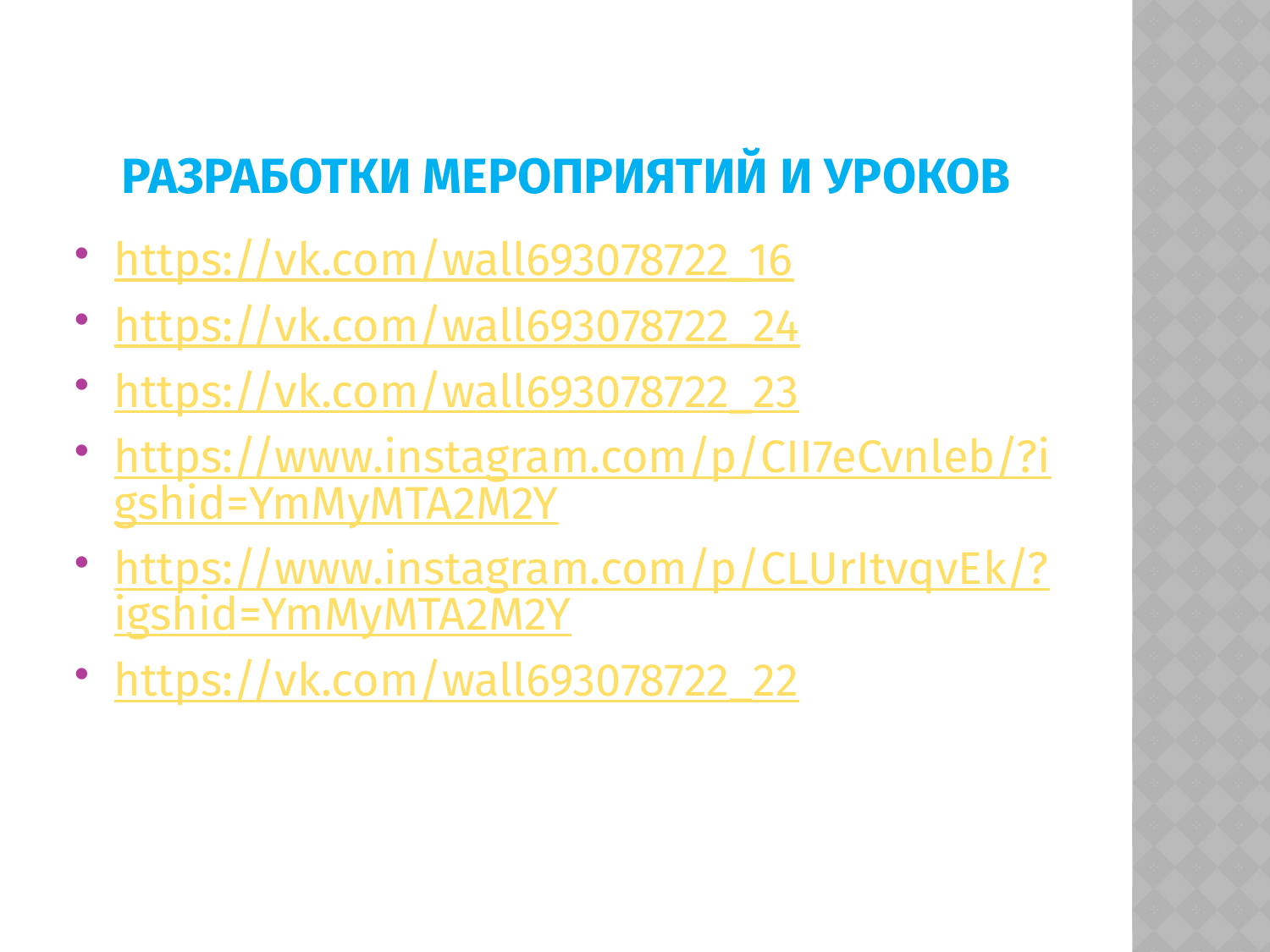

# Разработки Мероприятий и уроков
https://vk.com/wall693078722_16
https://vk.com/wall693078722_24
https://vk.com/wall693078722_23
https://www.instagram.com/p/CII7eCvnleb/?igshid=YmMyMTA2M2Y
https://www.instagram.com/p/CLUrItvqvEk/?igshid=YmMyMTA2M2Y
https://vk.com/wall693078722_22